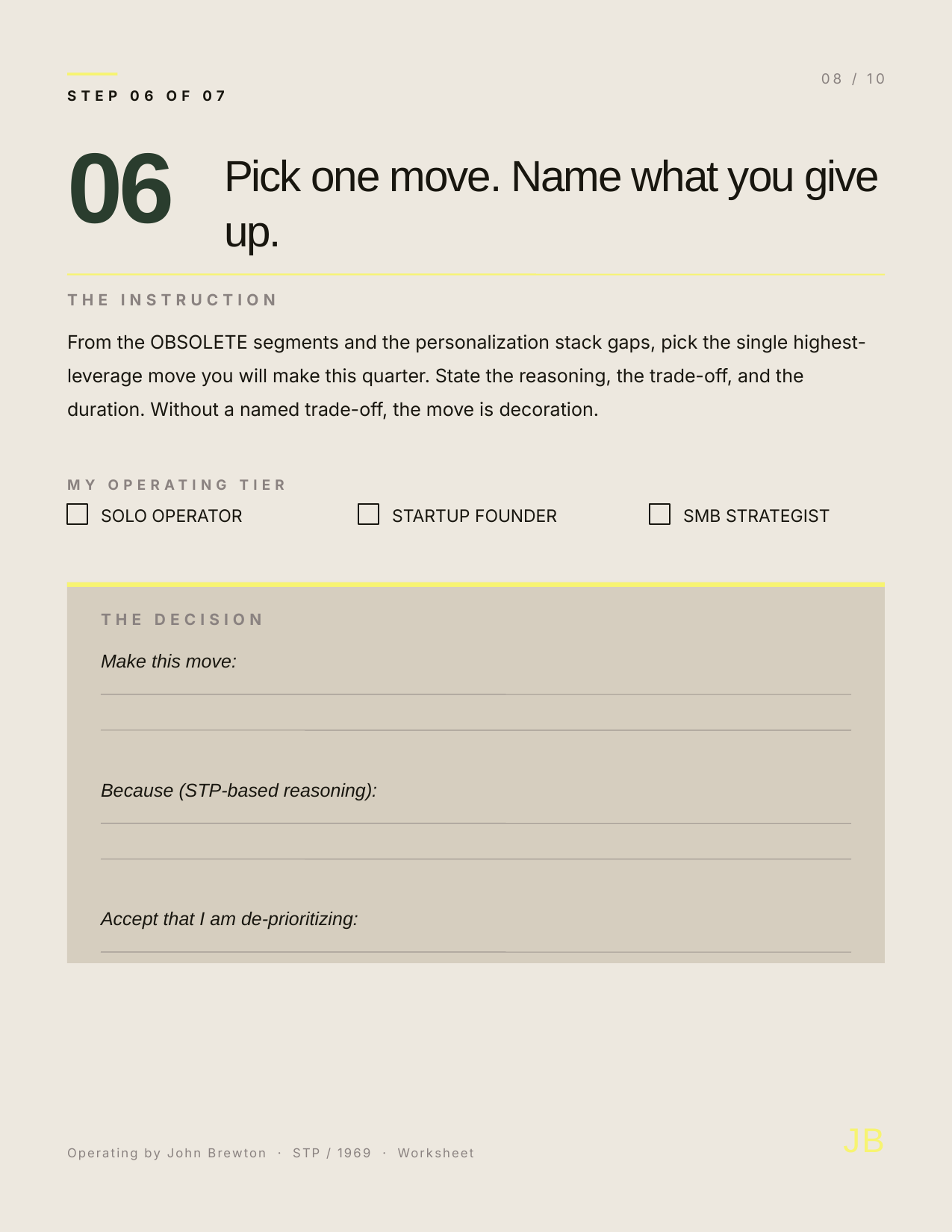

08 / 10

STEP 06 OF 07
06
Pick one move. Name what you give up.

THE INSTRUCTION
From the OBSOLETE segments and the personalization stack gaps, pick the single highest-leverage move you will make this quarter. State the reasoning, the trade-off, and the duration. Without a named trade-off, the move is decoration.
MY OPERATING TIER
SOLO OPERATOR
STARTUP FOUNDER
SMB STRATEGIST

THE DECISION
Make this move:

Because (STP-based reasoning):

Accept that I am de-prioritizing:

JB
Operating by John Brewton  ·  STP / 1969  ·  Worksheet